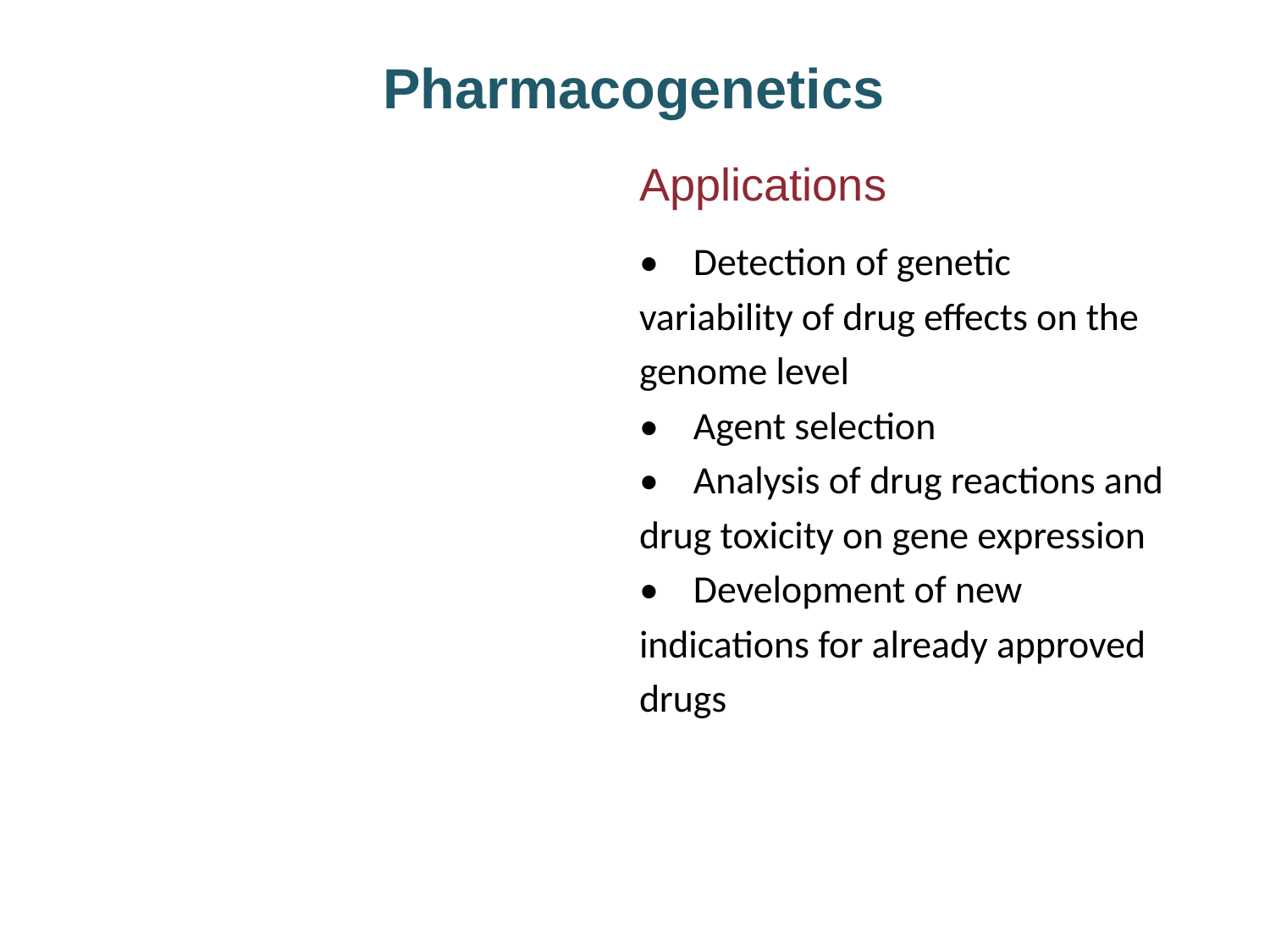

Pharmacogenetics
Applications
•    Detection of genetic variability of drug effects on the genome level
•    Agent selection
•    Analysis of drug reactions and drug toxicity on gene expression
•    Development of new indications for already approved drugs